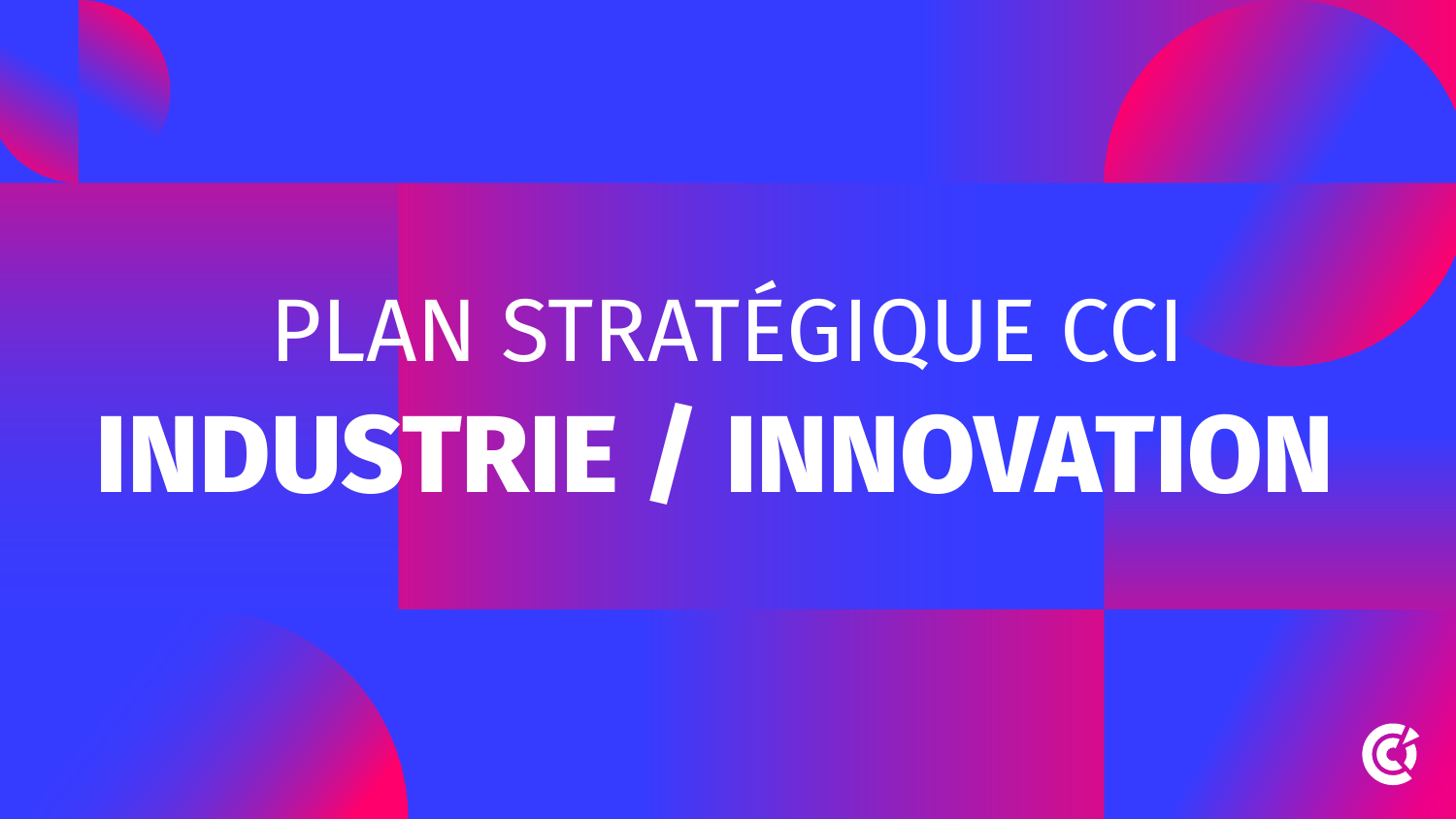

# Plan stratégique CCI
INDUSTRIE / INNOVATION